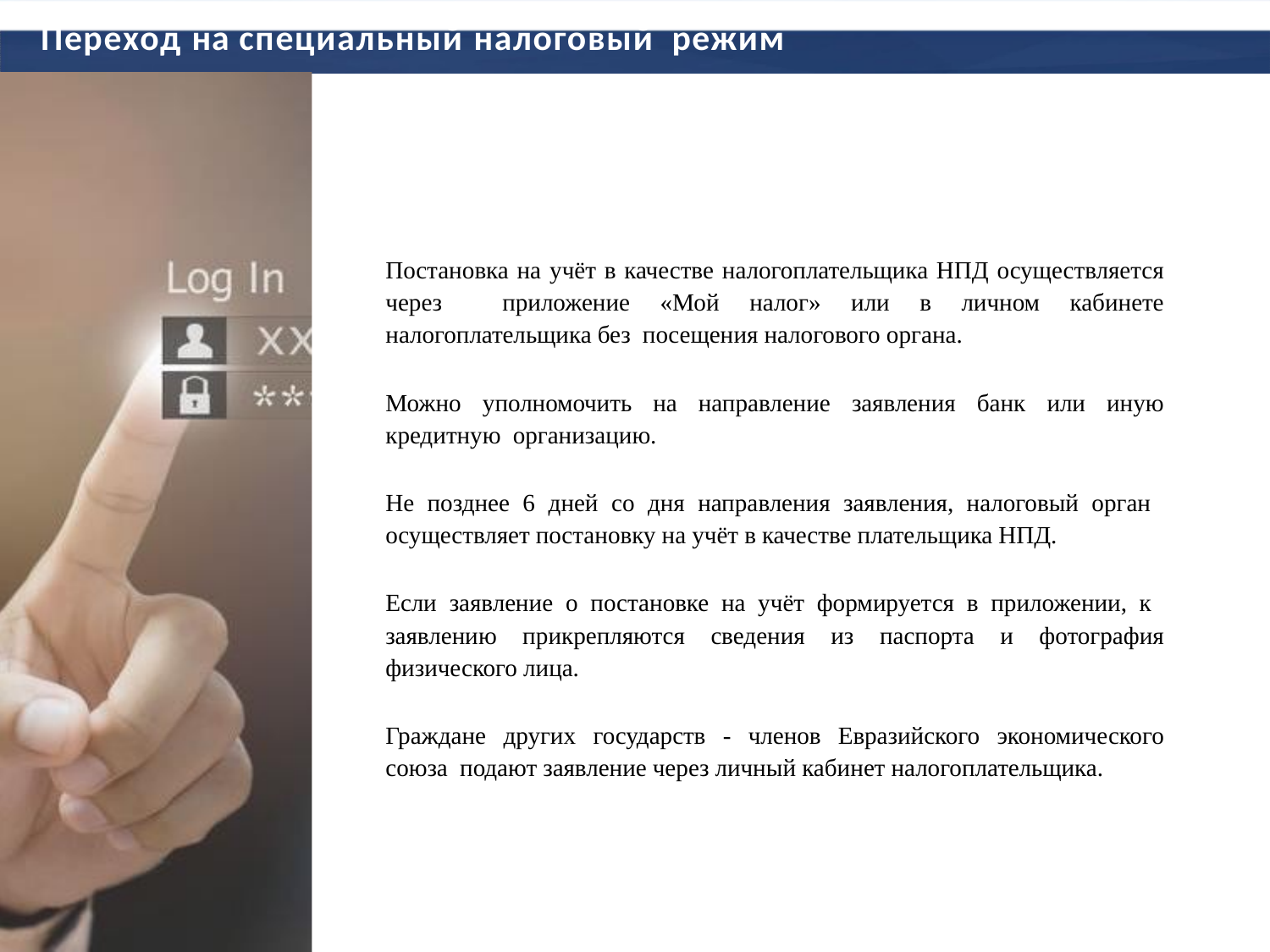

# Переход на специальный налоговый режим

Постановка на учёт в качестве налогоплательщика НПД осуществляется через  приложение «Мой налог» или в личном кабинете налогоплательщика без  посещения налогового органа.

Можно уполномочить на направление заявления банк или иную кредитную  организацию.

Не позднее 6 дней со дня направления заявления, налоговый орган  осуществляет постановку на учёт в качестве плательщика НПД.

Если заявление о постановке на учёт формируется в приложении, к  заявлению прикрепляются сведения из паспорта и фотография физического лица.

Граждане других государств - членов Евразийского экономического союза  подают заявление через личный кабинет налогоплательщика.